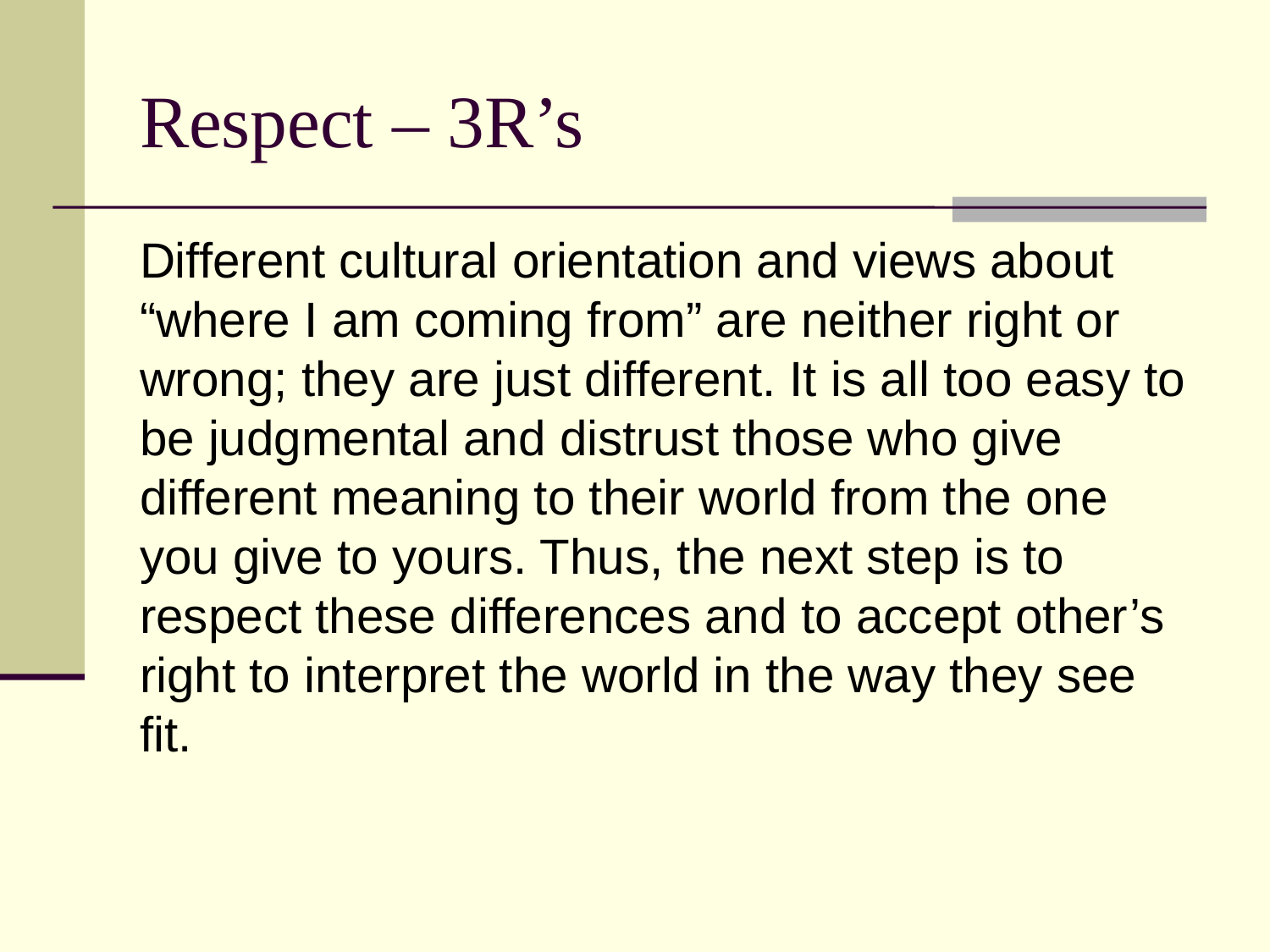

# Respect – 3R’s
Different cultural orientation and views about “where I am coming from” are neither right or wrong; they are just different. It is all too easy to be judgmental and distrust those who give different meaning to their world from the one you give to yours. Thus, the next step is to respect these differences and to accept other’s right to interpret the world in the way they see fit.